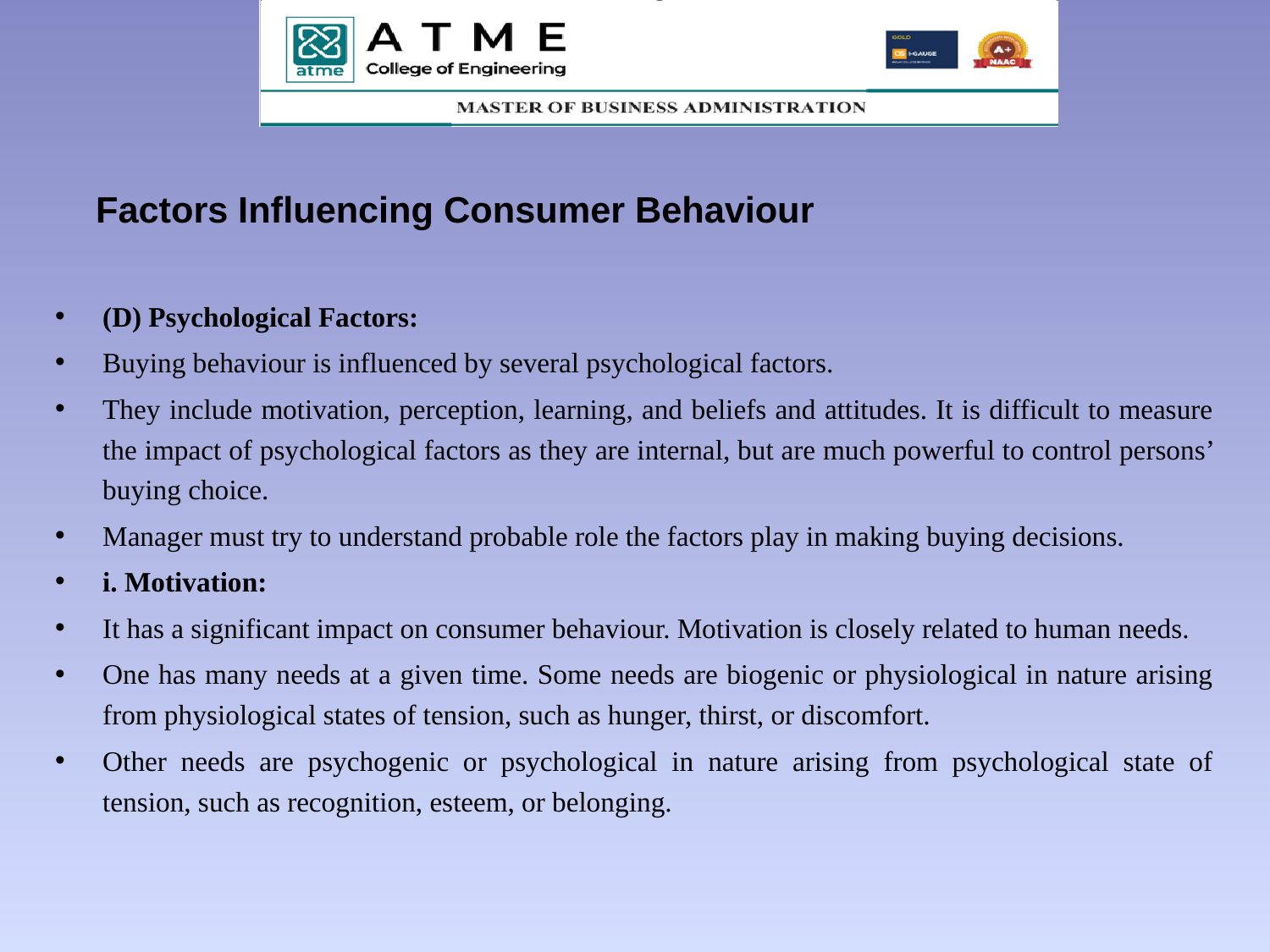

# Factors Influencing Consumer Behaviour
(D) Psychological Factors:
Buying behaviour is influenced by several psychological factors.
They include motivation, perception, learning, and beliefs and attitudes. It is difficult to measure the impact of psychological factors as they are internal, but are much powerful to control persons’ buying choice.
Manager must try to understand probable role the factors play in making buying decisions.
i. Motivation:
It has a significant impact on consumer behaviour. Motivation is closely related to human needs.
One has many needs at a given time. Some needs are biogenic or physiological in nature arising from physiological states of tension, such as hunger, thirst, or discomfort.
Other needs are psychogenic or psychological in nature arising from psychological state of tension, such as recognition, esteem, or belonging.